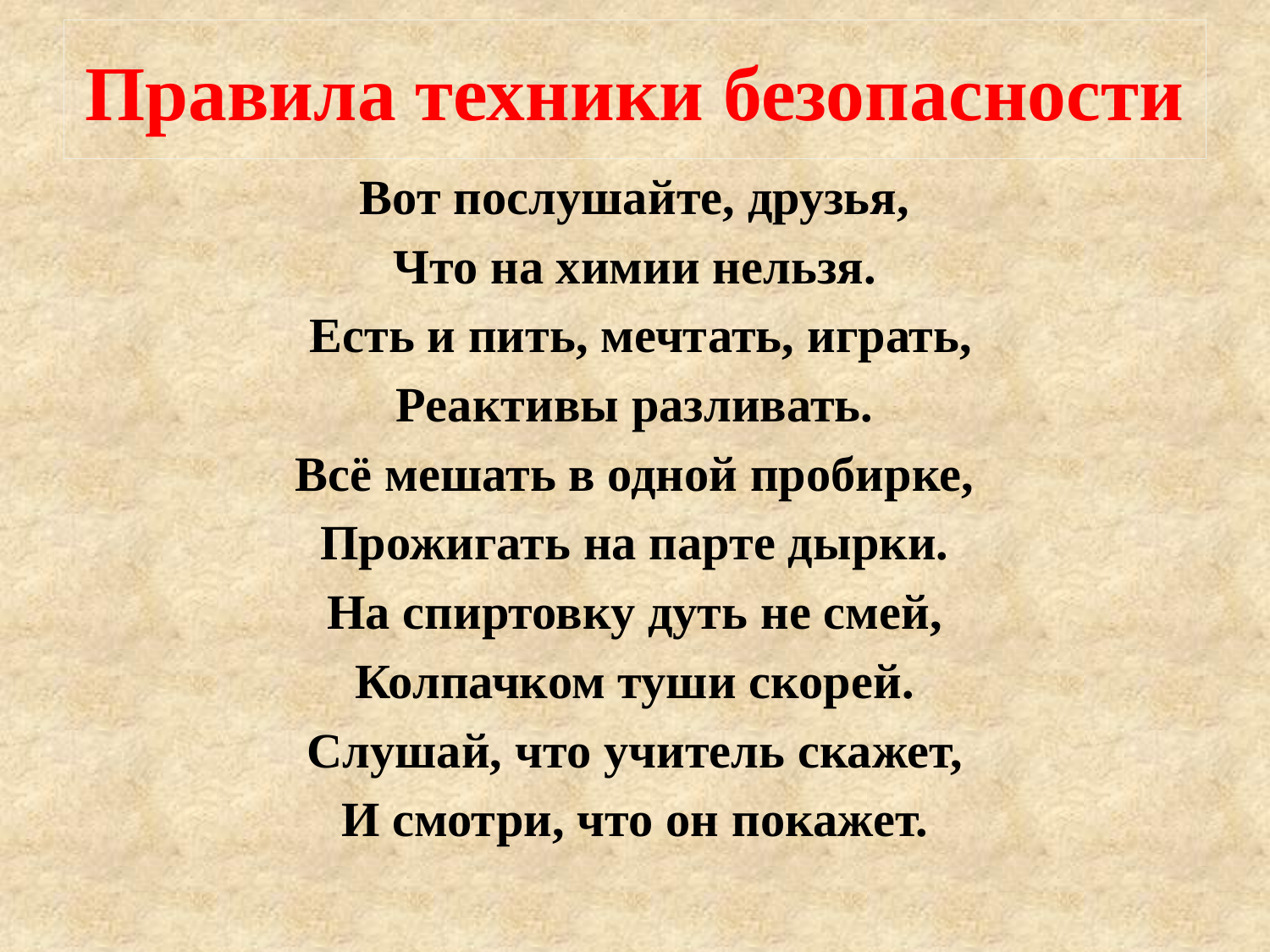

# Правила техники безопасности
Вот послушайте, друзья,
Что на химии нельзя.
 Есть и пить, мечтать, играть,
Реактивы разливать.
Всё мешать в одной пробирке,
Прожигать на парте дырки.
На спиртовку дуть не смей,
Колпачком туши скорей.
Слушай, что учитель скажет,
И смотри, что он покажет.